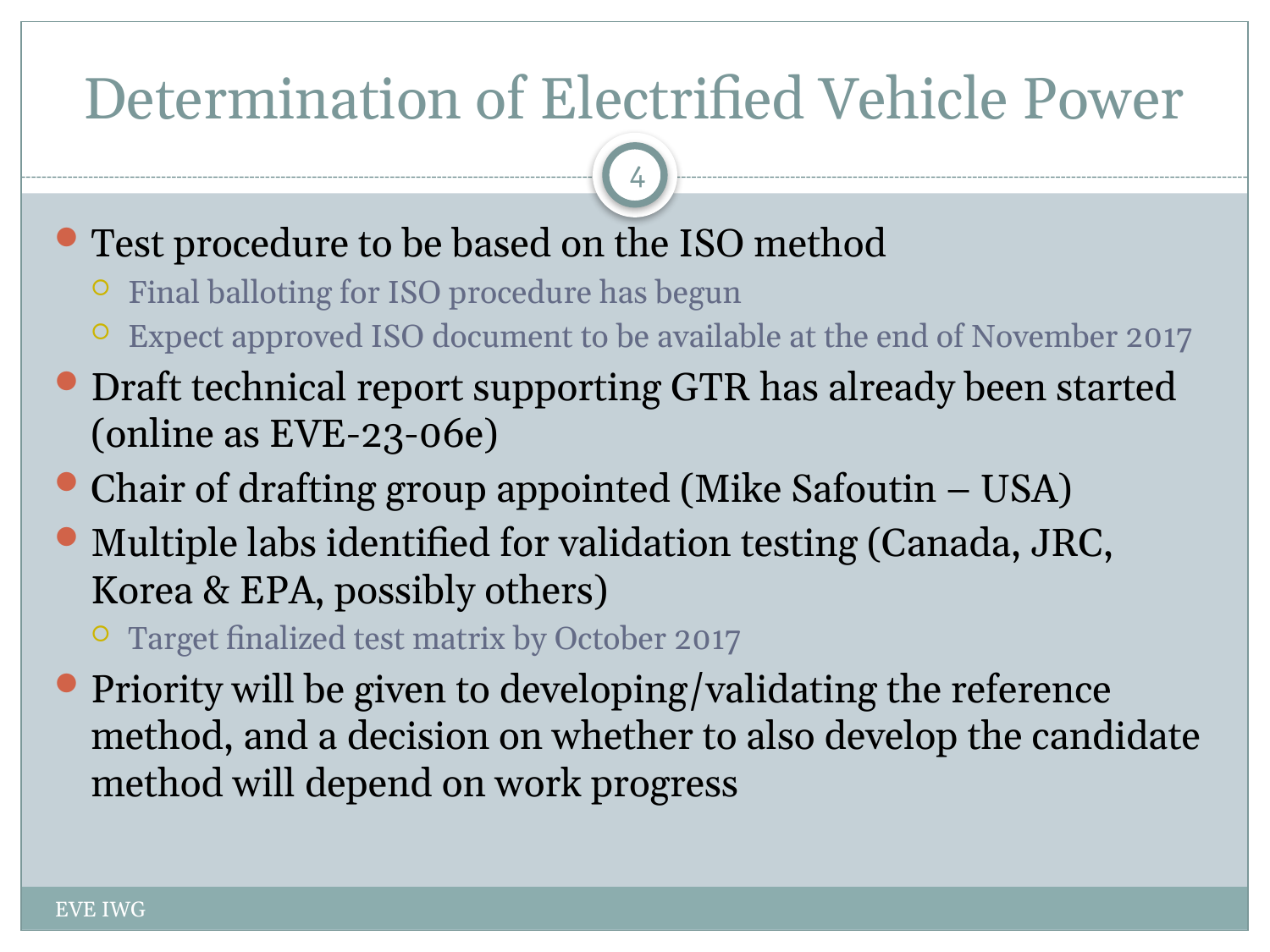

# Determination of Electrified Vehicle Power
4
Test procedure to be based on the ISO method
Final balloting for ISO procedure has begun
Expect approved ISO document to be available at the end of November 2017
Draft technical report supporting GTR has already been started (online as EVE-23-06e)
Chair of drafting group appointed (Mike Safoutin – USA)
Multiple labs identified for validation testing (Canada, JRC, Korea & EPA, possibly others)
Target finalized test matrix by October 2017
Priority will be given to developing/validating the reference method, and a decision on whether to also develop the candidate method will depend on work progress

EVE IWG